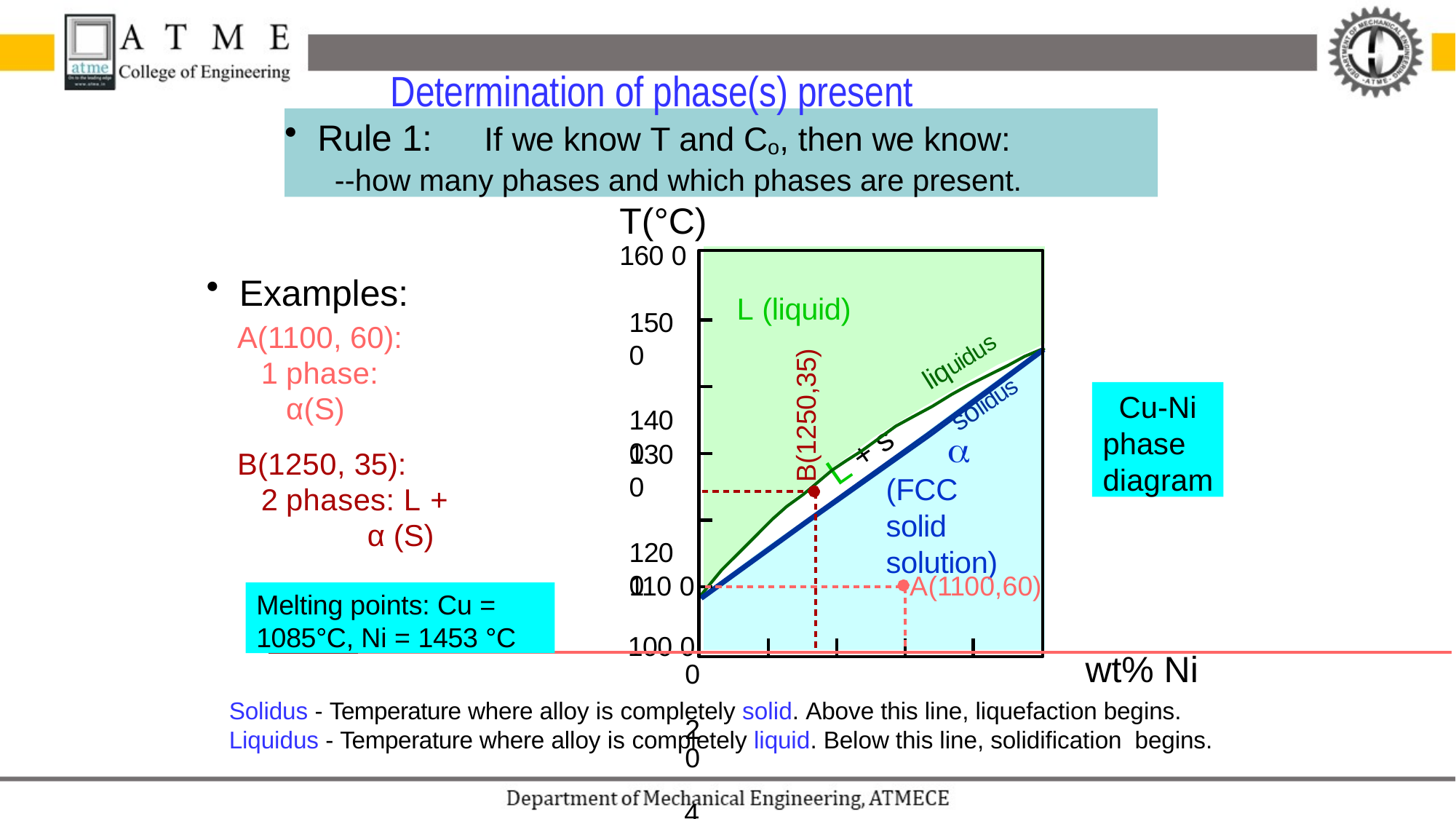

# Determination of phase(s) present
Rule 1:	If we know T and Co, then we know:
--how many phases and which phases are present.
T(°C)
160 0

Examples:
A(1100, 60):
phase:	α(S)
B(1250, 35):
phases: L +	α (S)
L (liquid)
150 0

140 0
B(1250,35)
liquidus

Cu-Ni  phase  diagram
solidus
α (FCC solid  solution)
130 0

120 0
L + s

110 0
A(1100,60)
Melting points: Cu =  1085°C, Ni = 1453 °C
100 0
0	20	40	60	80	100
wt% Ni
Solidus - Temperature where alloy is completely solid. Above this line, liquefaction begins.  Liquidus - Temperature where alloy is completely liquid. Below this line, solidification  begins.